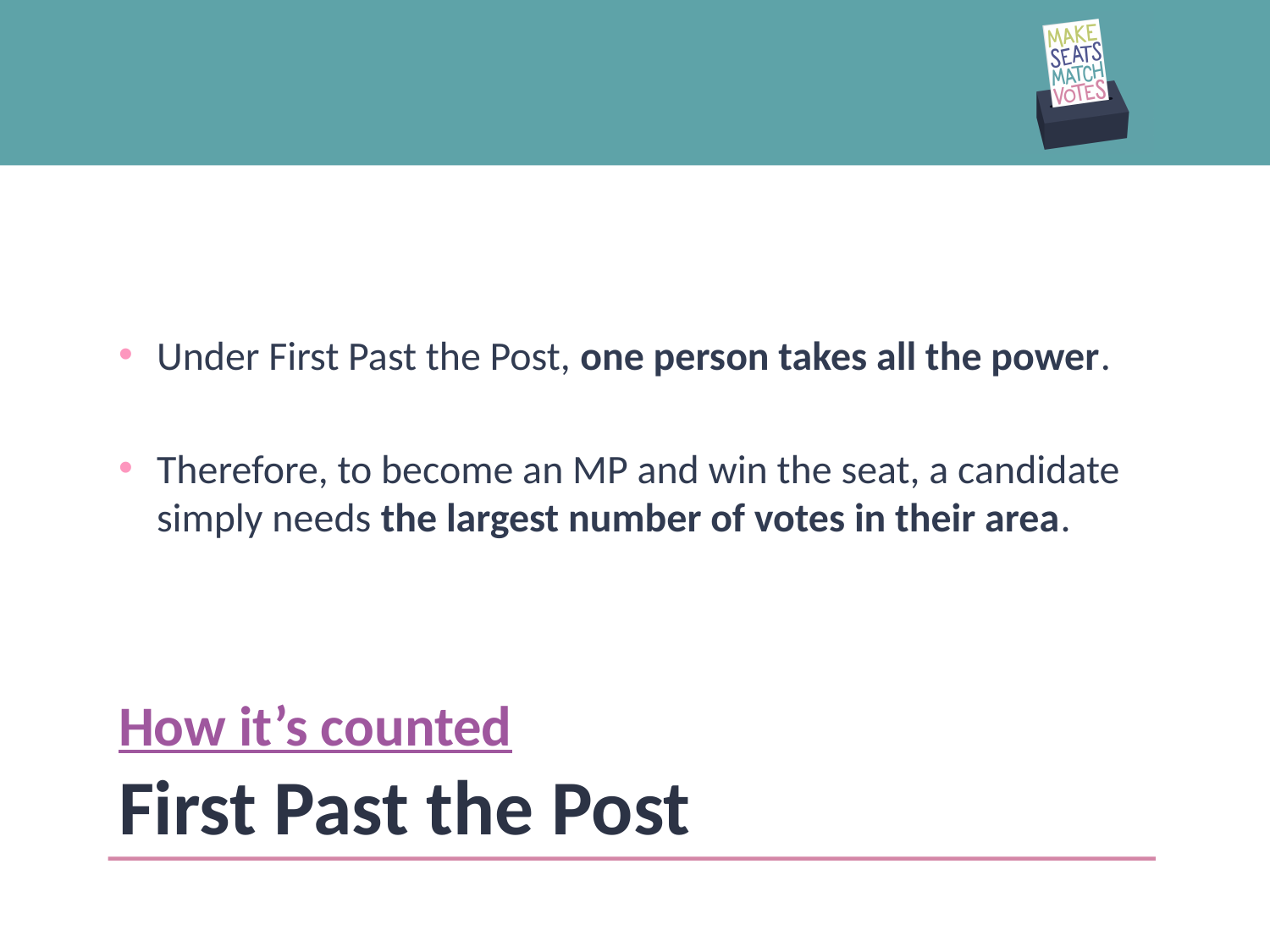

Under First Past the Post, one person takes all the power.

Therefore, to become an MP and win the seat, a candidate simply needs the largest number of votes in their area.
# How it’s counted First Past the Post